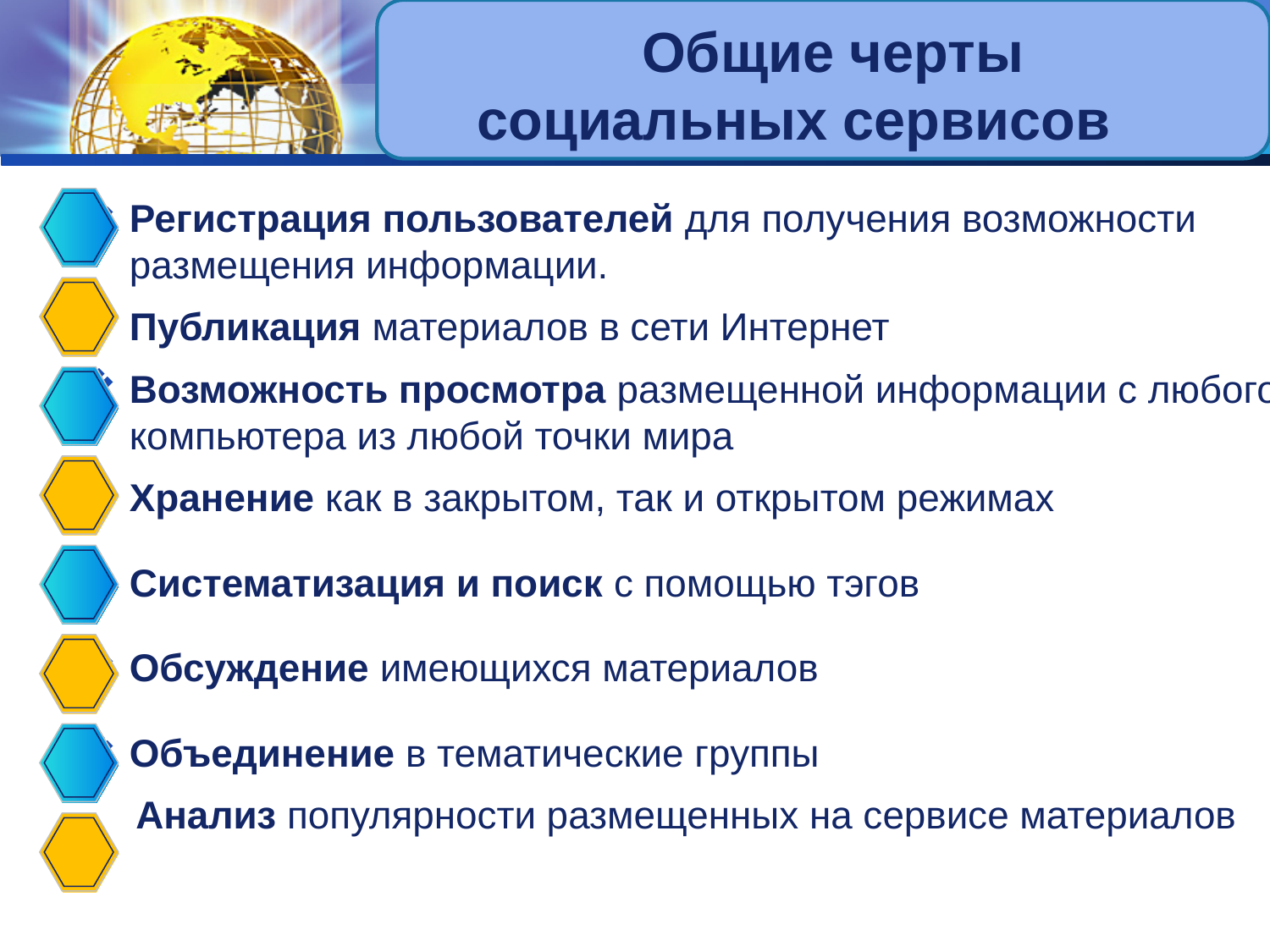

Общие черты
      социальных сервисов
Регистрация пользователей для получения возможности размещения информации.
Публикация материалов в сети Интернет
Возможность просмотра размещенной информации с любого компьютера из любой точки мира
Хранение как в закрытом, так и открытом режимах
Систематизация и поиск с помощью тэгов
Обсуждение имеющихся материалов
Объединение в тематические группы
     Анализ популярности размещенных на сервисе материалов